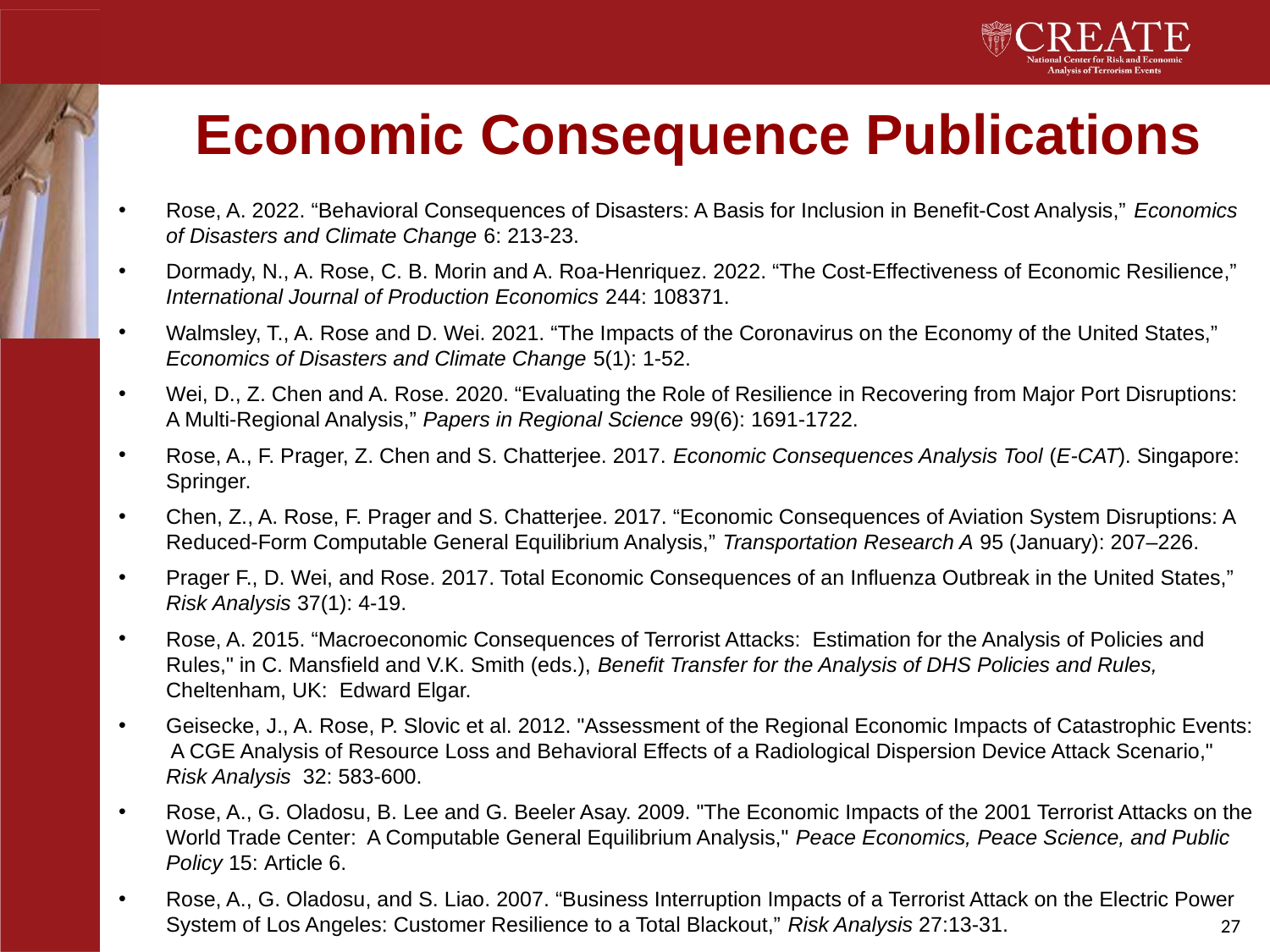

# Economic Consequence Publications
Rose, A. 2022. “Behavioral Consequences of Disasters: A Basis for Inclusion in Benefit-Cost Analysis,” Economics of Disasters and Climate Change 6: 213-23.
Dormady, N., A. Rose, C. B. Morin and A. Roa-Henriquez. 2022. “The Cost-Effectiveness of Economic Resilience,” International Journal of Production Economics 244: 108371.
Walmsley, T., A. Rose and D. Wei. 2021. “The Impacts of the Coronavirus on the Economy of the United States,” Economics of Disasters and Climate Change 5(1): 1-52.
Wei, D., Z. Chen and A. Rose. 2020. “Evaluating the Role of Resilience in Recovering from Major Port Disruptions: A Multi-Regional Analysis,” Papers in Regional Science 99(6): 1691-1722.
Rose, A., F. Prager, Z. Chen and S. Chatterjee. 2017. Economic Consequences Analysis Tool (E-CAT). Singapore: Springer.
Chen, Z., A. Rose, F. Prager and S. Chatterjee. 2017. “Economic Consequences of Aviation System Disruptions: A Reduced-Form Computable General Equilibrium Analysis,” Transportation Research A 95 (January): 207–226.
Prager F., D. Wei, and Rose. 2017. Total Economic Consequences of an Influenza Outbreak in the United States,” Risk Analysis 37(1): 4-19.
Rose, A. 2015. “Macroeconomic Consequences of Terrorist Attacks:  Estimation for the Analysis of Policies and Rules," in C. Mansfield and V.K. Smith (eds.), Benefit Transfer for the Analysis of DHS Policies and Rules, Cheltenham, UK:  Edward Elgar.
Geisecke, J., A. Rose, P. Slovic et al. 2012. "Assessment of the Regional Economic Impacts of Catastrophic Events:  A CGE Analysis of Resource Loss and Behavioral Effects of a Radiological Dispersion Device Attack Scenario," Risk Analysis  32: 583-600.
Rose, A., G. Oladosu, B. Lee and G. Beeler Asay. 2009. "The Economic Impacts of the 2001 Terrorist Attacks on the World Trade Center:  A Computable General Equilibrium Analysis," Peace Economics, Peace Science, and Public Policy 15: Article 6.
Rose, A., G. Oladosu, and S. Liao. 2007. “Business Interruption Impacts of a Terrorist Attack on the Electric Power System of Los Angeles: Customer Resilience to a Total Blackout,” Risk Analysis 27:13-31.